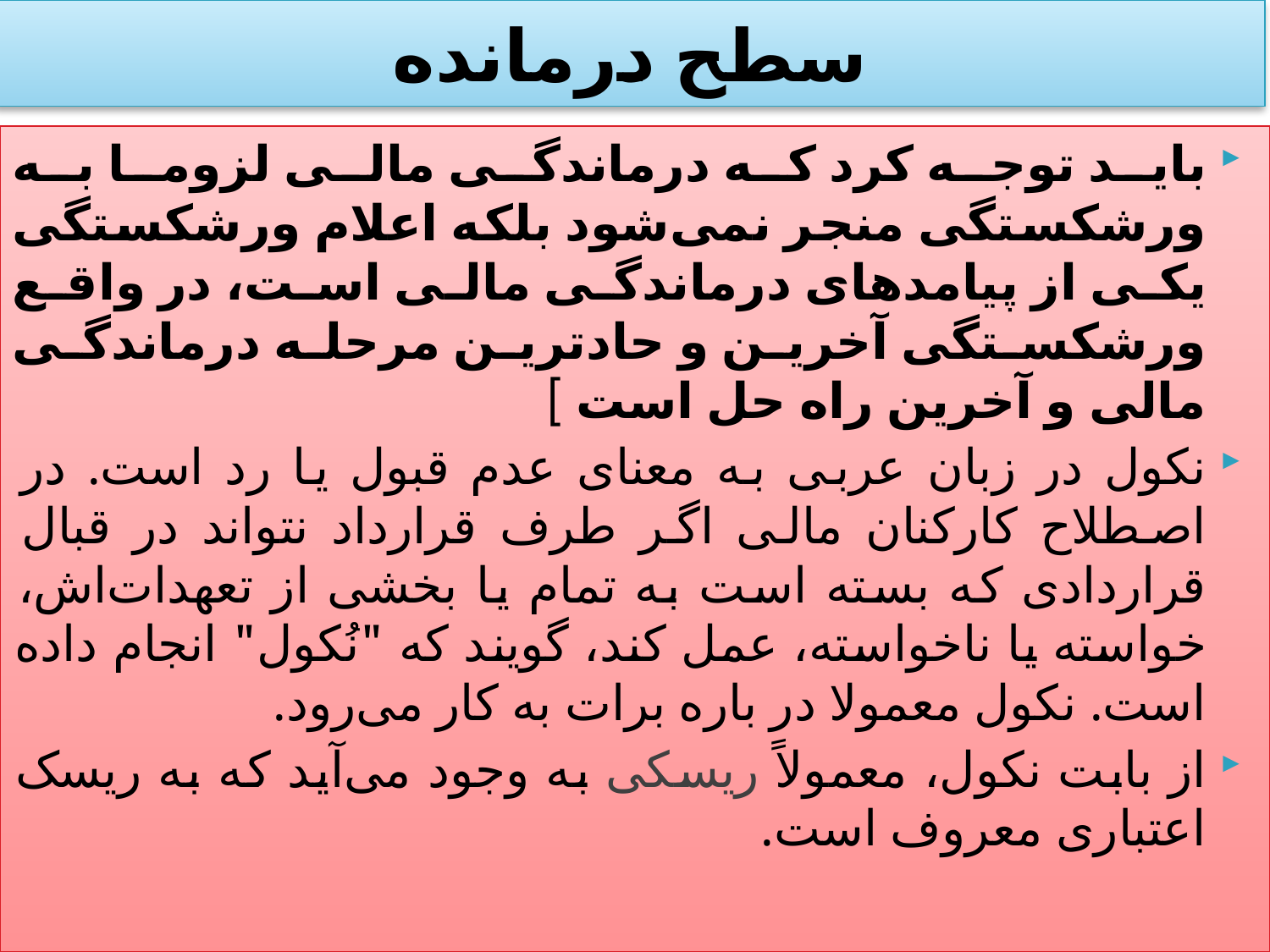

# سطح درمانده
باید توجه کرد که درماندگی مالی لزوما به ورشکستگی منجر نمی‌شود بلکه اعلام ورشکستگی یکی از پیامدهای درماندگی مالی است، در واقع ورشکستگی آخرین و حادترین مرحله درماندگی مالی و آخرین راه حل است ]
نکول در زبان عربی به معنای عدم قبول یا رد است. در اصطلاح کارکنان مالی اگر طرف قرارداد نتواند در قبال قراردادی که بسته است به تمام یا بخشی از تعهدات‌اش، خواسته یا ناخواسته، عمل کند، گویند که "نُکول" انجام داده است. نکول معمولا در باره برات به کار می‌رود.
از بابت نکول، معمولاً ریسکی به وجود می‌آید که به ریسک اعتباری معروف است.